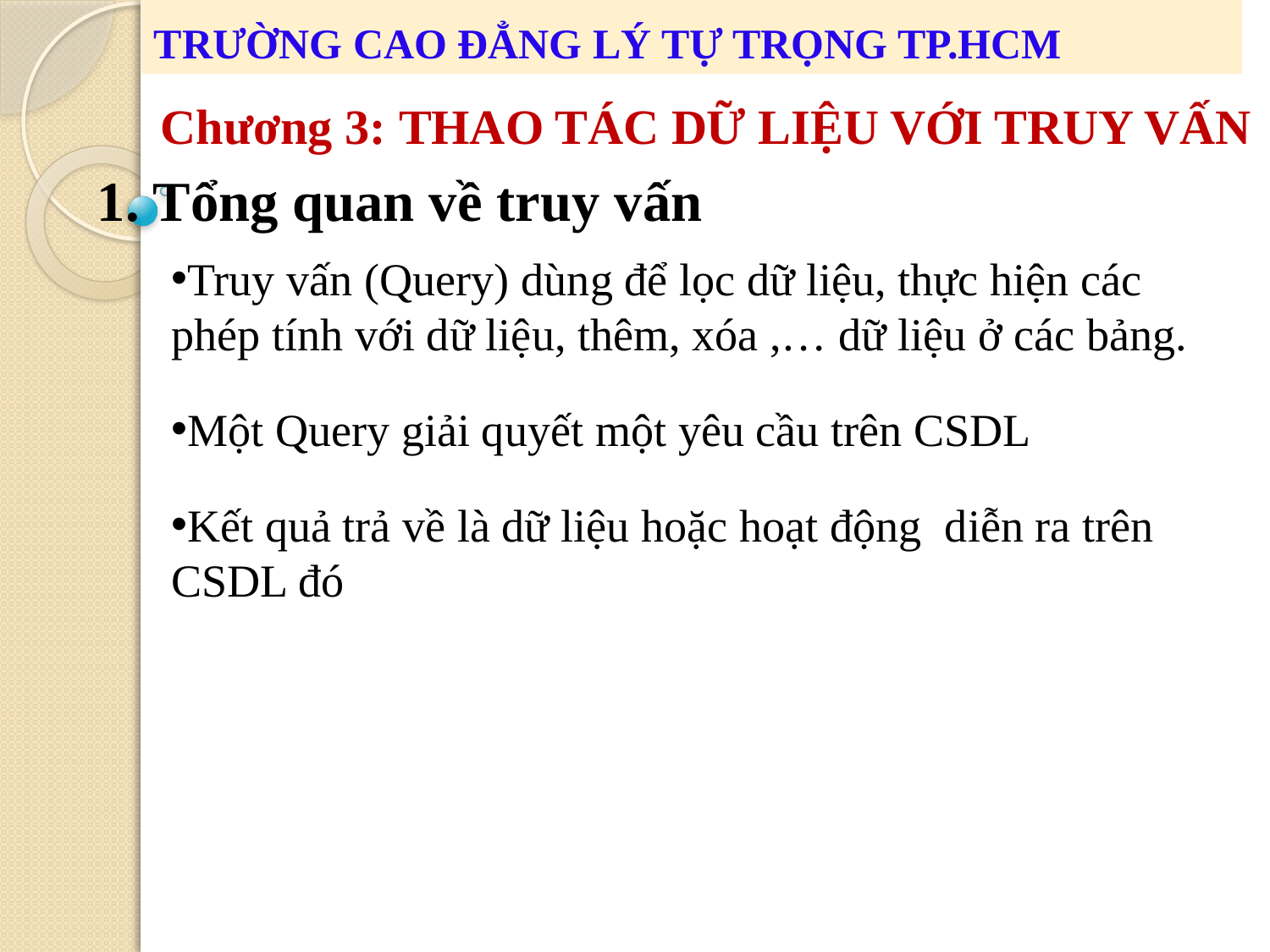

# TRƯỜNG CAO ĐẲNG LÝ TỰ TRỌNG TP.HCM
Chương 3: THAO TÁC DỮ LIỆU VỚI TRUY VẤN
1. Tổng quan về truy vấn
Truy vấn (Query) dùng để lọc dữ liệu, thực hiện các phép tính với dữ liệu, thêm, xóa ,… dữ liệu ở các bảng.
Một Query giải quyết một yêu cầu trên CSDL
Kết quả trả về là dữ liệu hoặc hoạt động  diễn ra trên CSDL đó